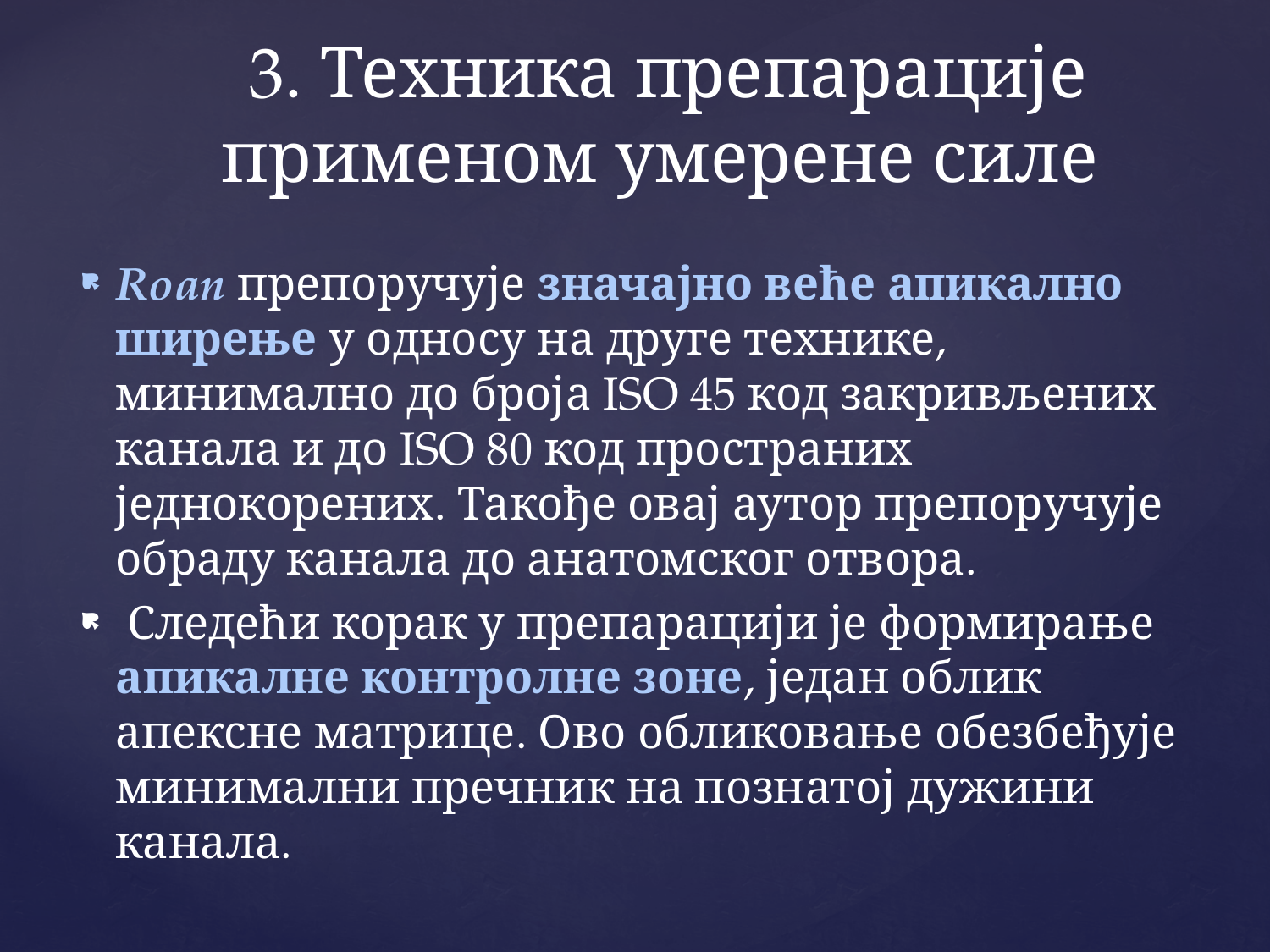

# 3. Техника препарације применом умерене силе
Roan препоручује значајно веће апикално ширење у односу на друге технике, минимално до броја ISO 45 код закривљених канала и до ISO 80 код пространих једнокорених. Такође овај аутор препоручује обраду канала до анатомског отвора.
 Следећи корак у препарацији је формирање апикалне контролне зоне, један облик апексне матрице. Ово обликовање обезбеђује минимални пречник на познатој дужини канала.